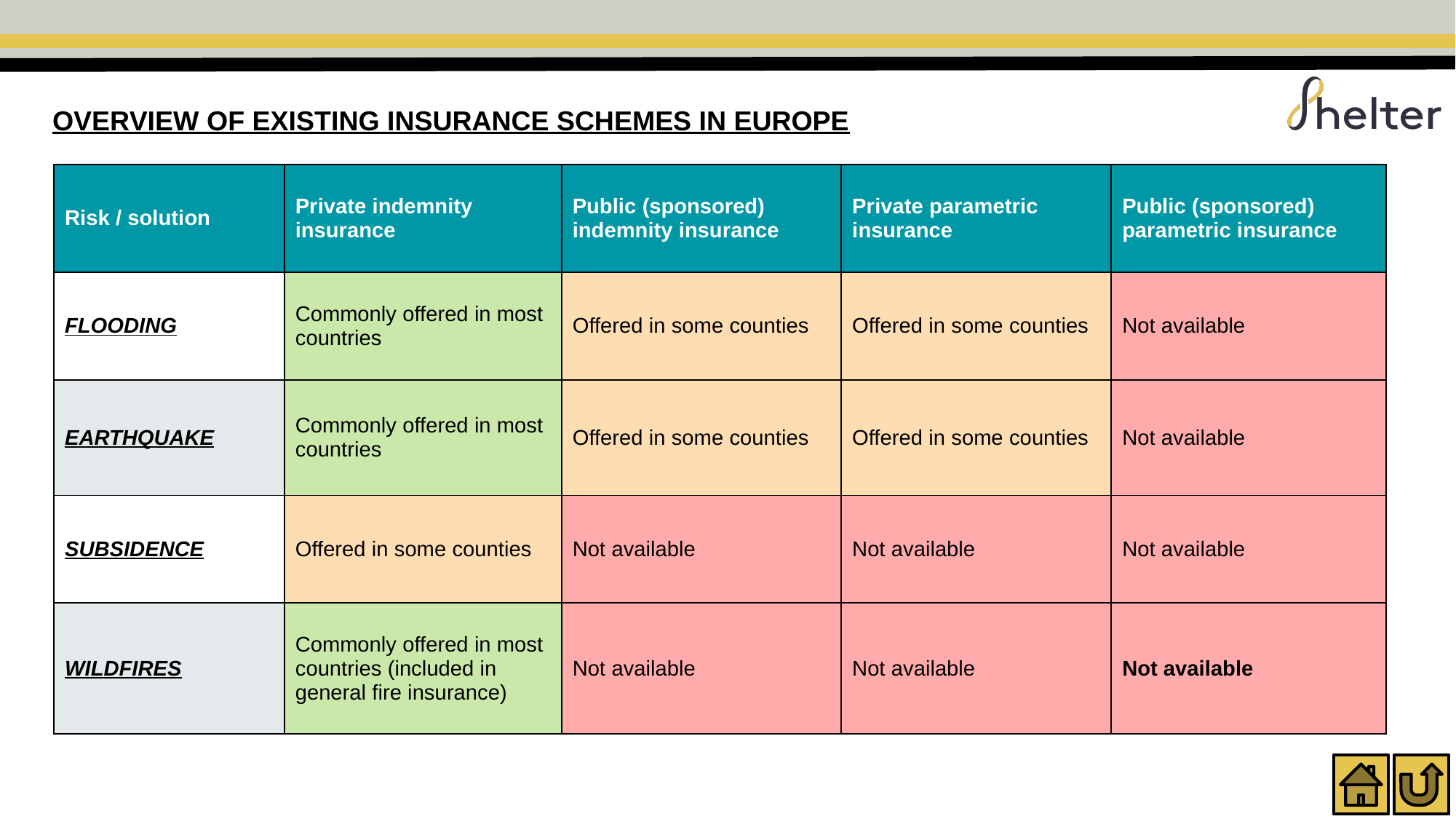

OVERVIEW OF EXISTING INSURANCE SCHEMES IN EUROPE
| Risk / solution | Private indemnity insurance | Public (sponsored) indemnity insurance | Private parametric insurance | Public (sponsored) parametric insurance |
| --- | --- | --- | --- | --- |
| FLOODING | Commonly offered in most countries | Offered in some counties | Offered in some counties | Not available |
| EARTHQUAKE | Commonly offered in most countries | Offered in some counties | Offered in some counties | Not available |
| SUBSIDENCE | Offered in some counties | Not available | Not available | Not available |
| WILDFIRES | Commonly offered in most countries (included in general fire insurance) | Not available | Not available | Not available |